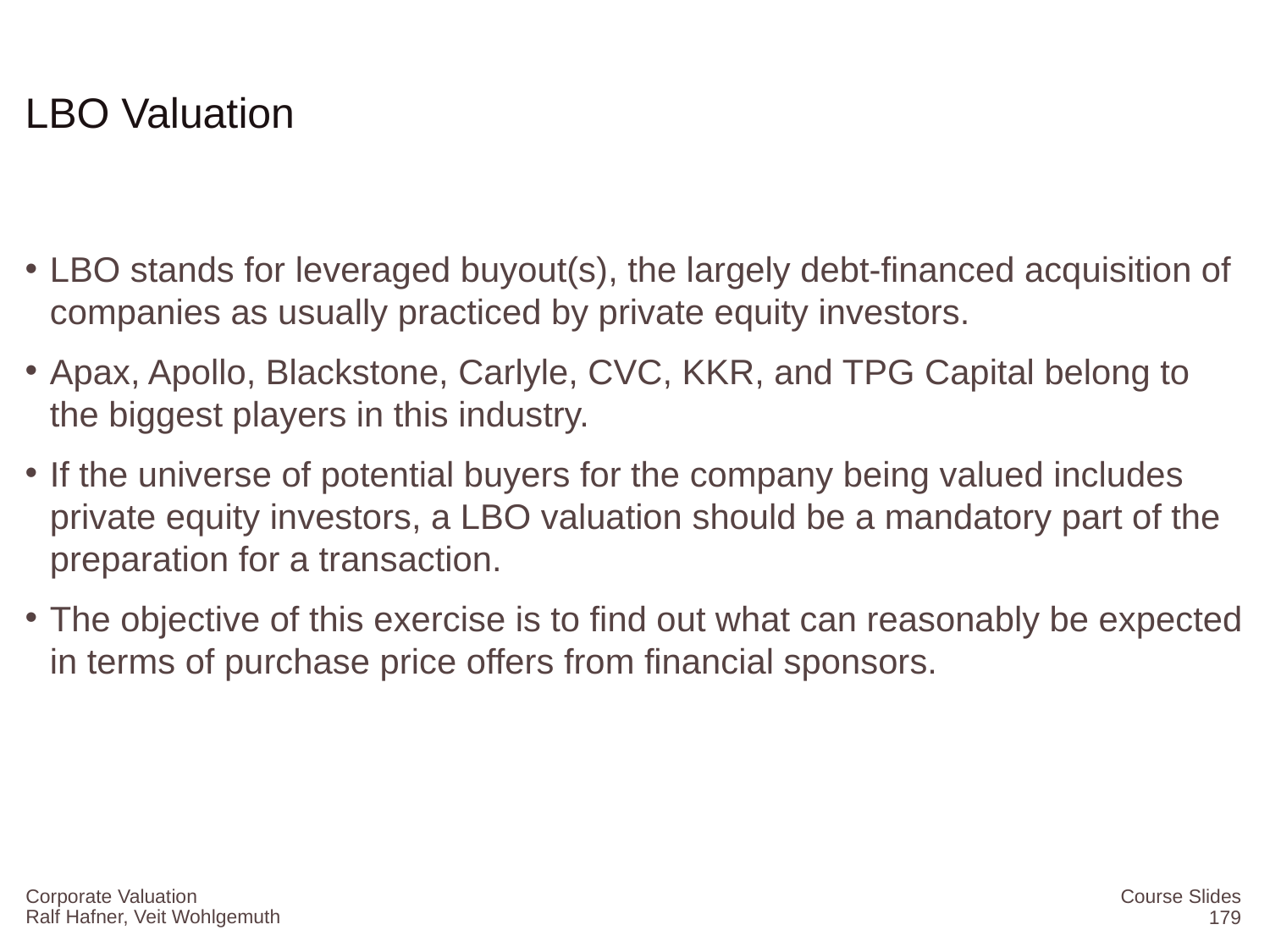

# LBO Valuation
LBO stands for leveraged buyout(s), the largely debt-financed acquisition of companies as usually practiced by private equity investors.
Apax, Apollo, Blackstone, Carlyle, CVC, KKR, and TPG Capital belong to the biggest players in this industry.
If the universe of potential buyers for the company being valued includes private equity investors, a LBO valuation should be a mandatory part of the preparation for a transaction.
The objective of this exercise is to find out what can reasonably be expected in terms of purchase price offers from financial sponsors.
Corporate Valuation
Course Slides
179